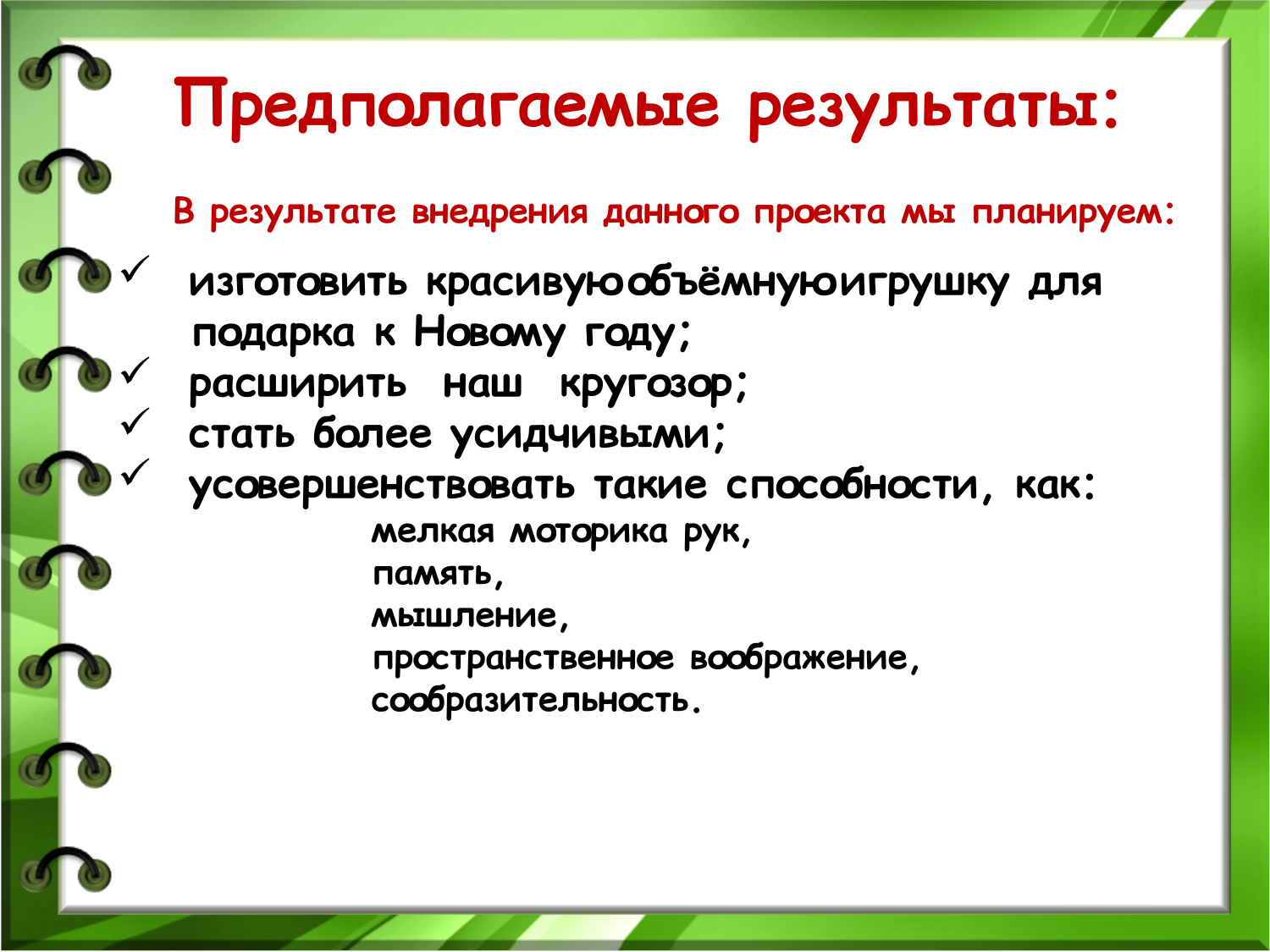

Предполагаемые результаты:

   В результате внедрения данного проекта мы планируем:

  изготовить красивую объёмную игрушку для
    подарка к Новому году;
  расширить  наш  кругозор;
  стать более усидчивыми;
  усовершенствовать такие способности, как:
   		мелкая моторика рук,
   		память,
		мышление,
   		пространственное воображение,
		сообразительность.